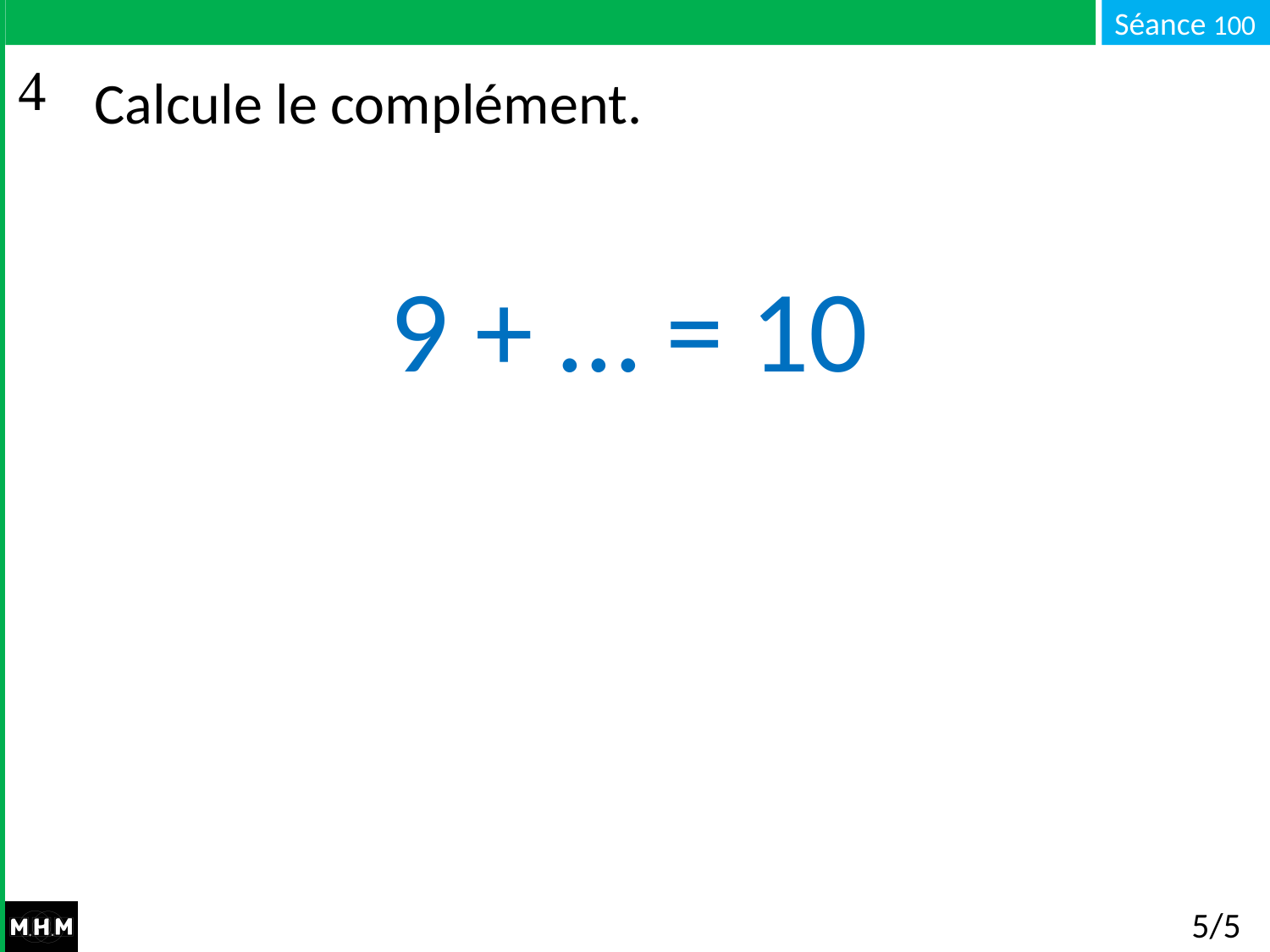

# Calcule le complément.
9 + … = 10
5/5